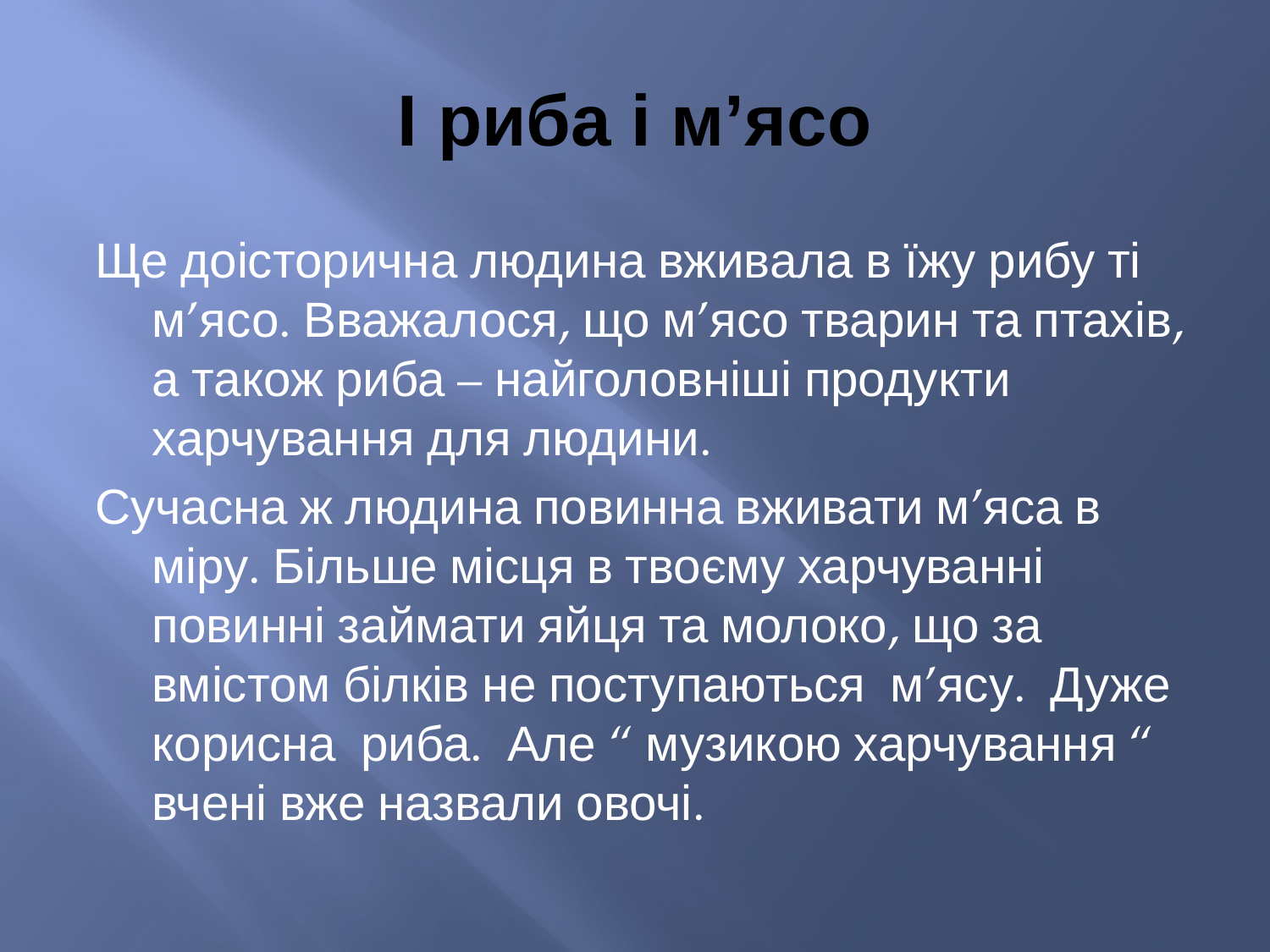

# І риба і м’ясо
Ще доісторична людина вживала в їжу рибу ті м’ясо. Вважалося, що м’ясо тварин та птахів, а також риба – найголовніші продукти харчування для людини.
Сучасна ж людина повинна вживати м’яса в міру. Більше місця в твоєму харчуванні повинні займати яйця та молоко, що за вмістом білків не поступаються  м’ясу.  Дуже  корисна  риба.  Але “ музикою харчування “ вчені вже назвали овочі.